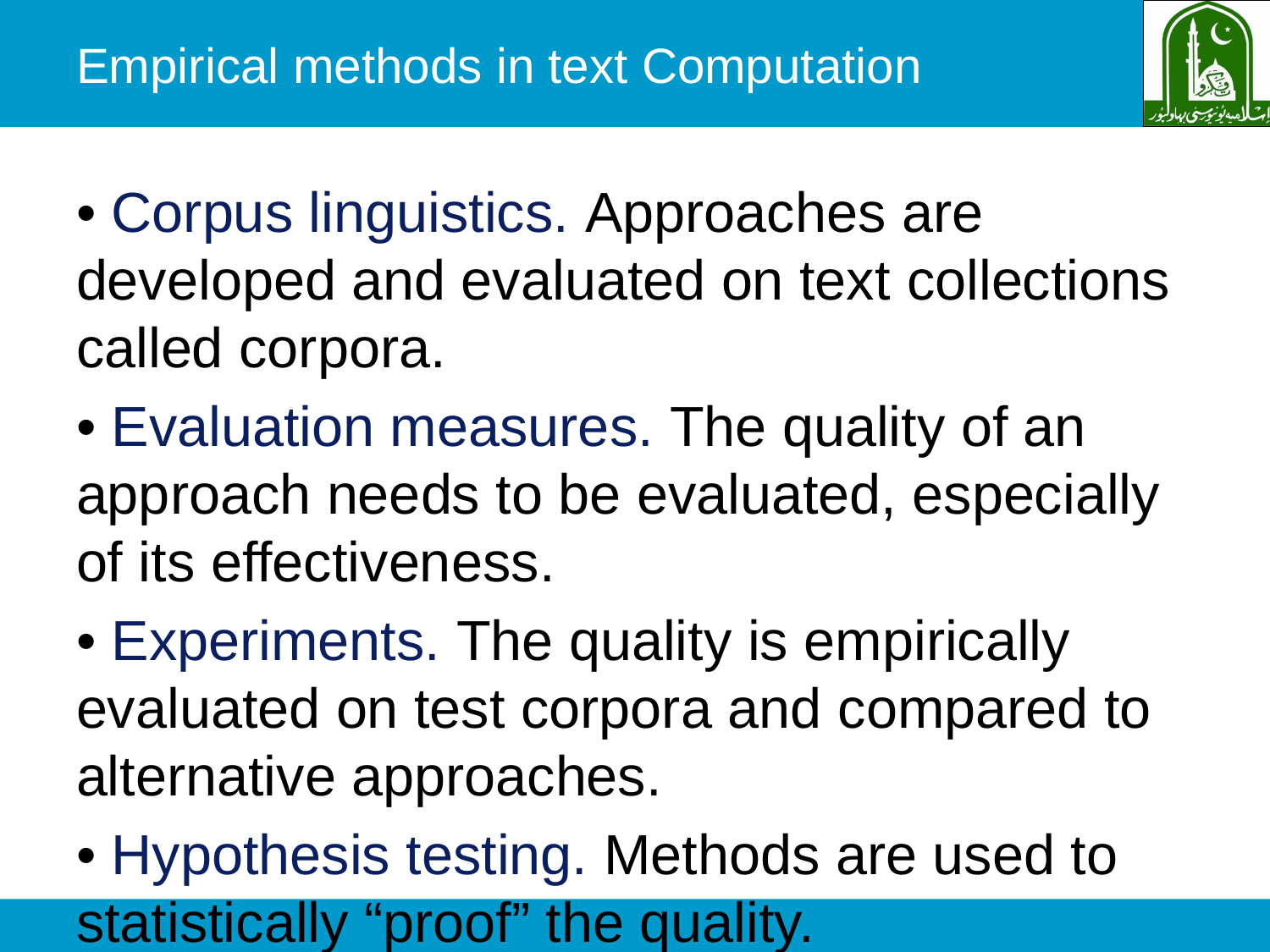

# Empirical methods in text Computation
• Corpus linguistics. Approaches are developed and evaluated on text collections called corpora.
• Evaluation measures. The quality of an approach needs to be evaluated, especially of its effectiveness.
• Experiments. The quality is empirically evaluated on test corpora and compared to alternative approaches.
• Hypothesis testing. Methods are used to statistically “proof” the quality.